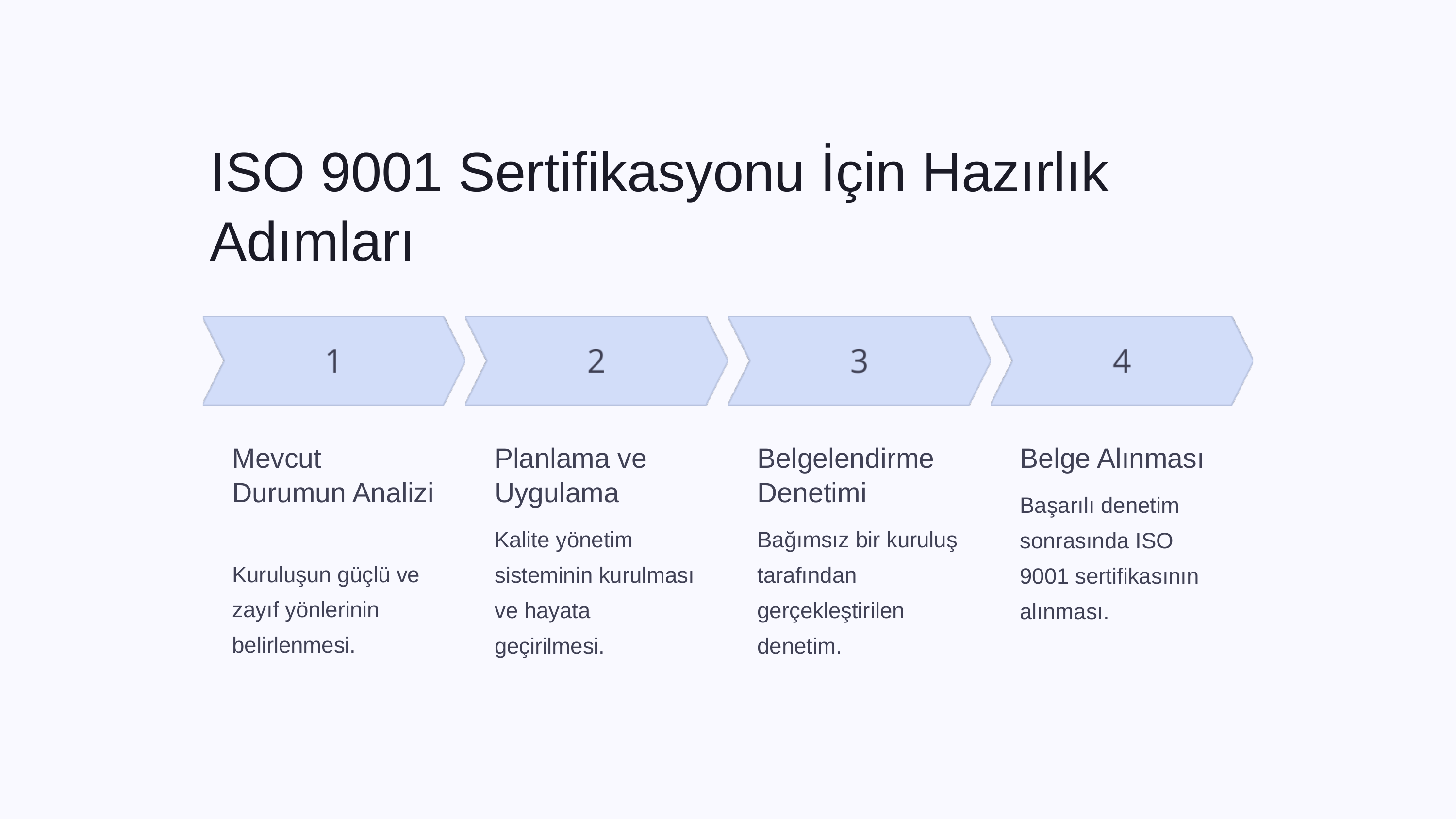

ISO 9001 Sertifikasyonu İçin Hazırlık Adımları

Mevcut Durumun Analizi
Planlama ve Uygulama
Belgelendirme Denetimi
Belge Alınması
Başarılı denetim sonrasında ISO 9001 sertifikasının alınması.
Kalite yönetim sisteminin kurulması ve hayata geçirilmesi.
Bağımsız bir kuruluş tarafından gerçekleştirilen denetim.
Kuruluşun güçlü ve zayıf yönlerinin belirlenmesi.